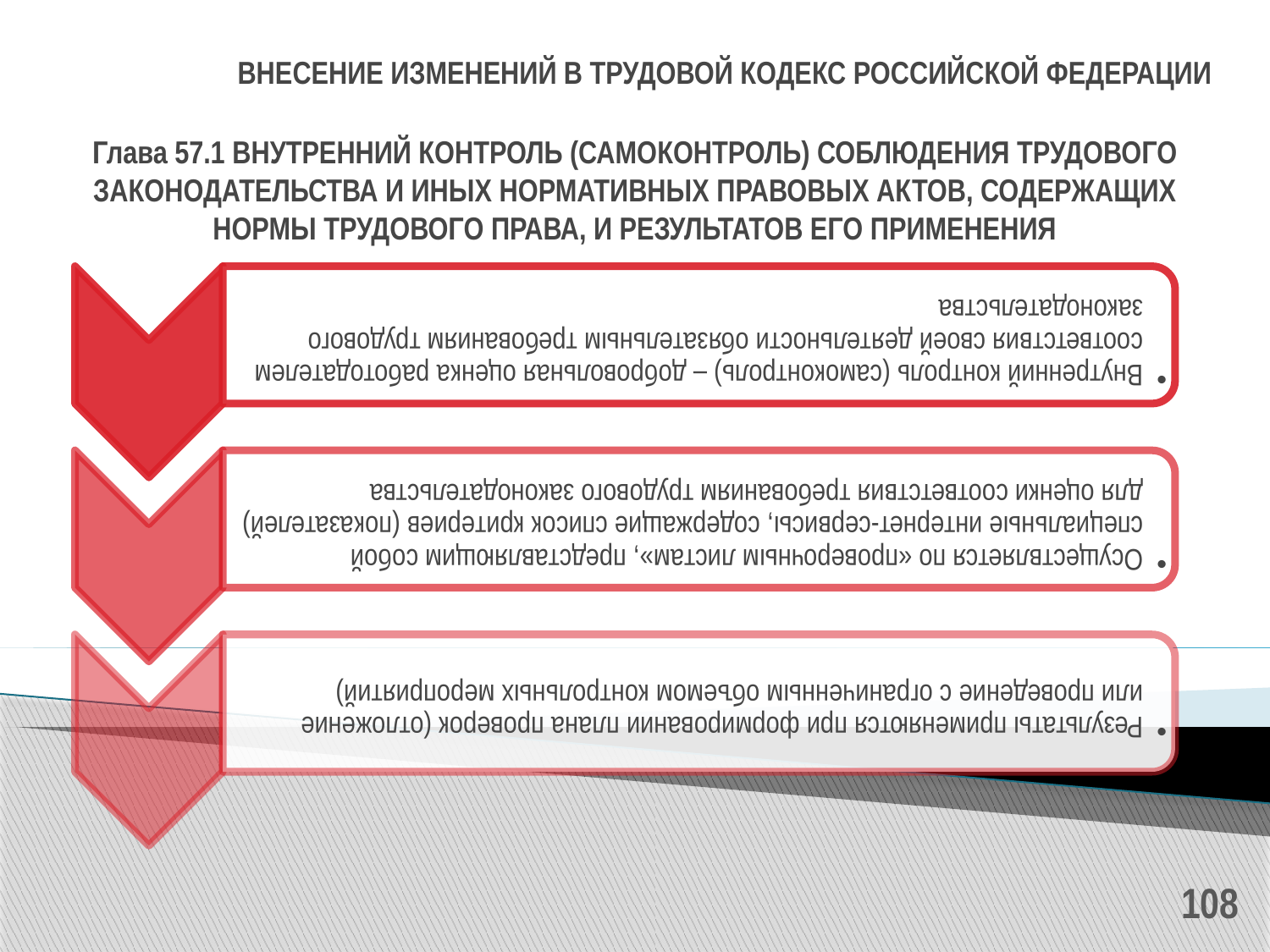

# ВНЕСЕНИЕ ИЗМЕНЕНИЙ В ТРУДОВОЙ КОДЕКС РОССИЙСКОЙ ФЕДЕРАЦИИ
Глава 57.1 ВНУТРЕННИЙ КОНТРОЛЬ (САМОКОНТРОЛЬ) СОБЛЮДЕНИЯ ТРУДОВОГО ЗАКОНОДАТЕЛЬСТВА И ИНЫХ НОРМАТИВНЫХ ПРАВОВЫХ АКТОВ, СОДЕРЖАЩИХ НОРМЫ ТРУДОВОГО ПРАВА, И РЕЗУЛЬТАТОВ ЕГО ПРИМЕНЕНИЯ

Внутренний контроль (самоконтроль) – добровольная оценка работодателем соответствия своей деятельности обязательным требованиям трудового законодательства

Осуществляется по «проверочным листам», представляющим собой  специальные интернет-сервисы, содержащие список критериев (показателей) для оценки соответствия требованиям трудового законодательства

Результаты применяются при формировании плана проверок (отложение
или проведение с ограниченным объемом контрольных мероприятий)
108